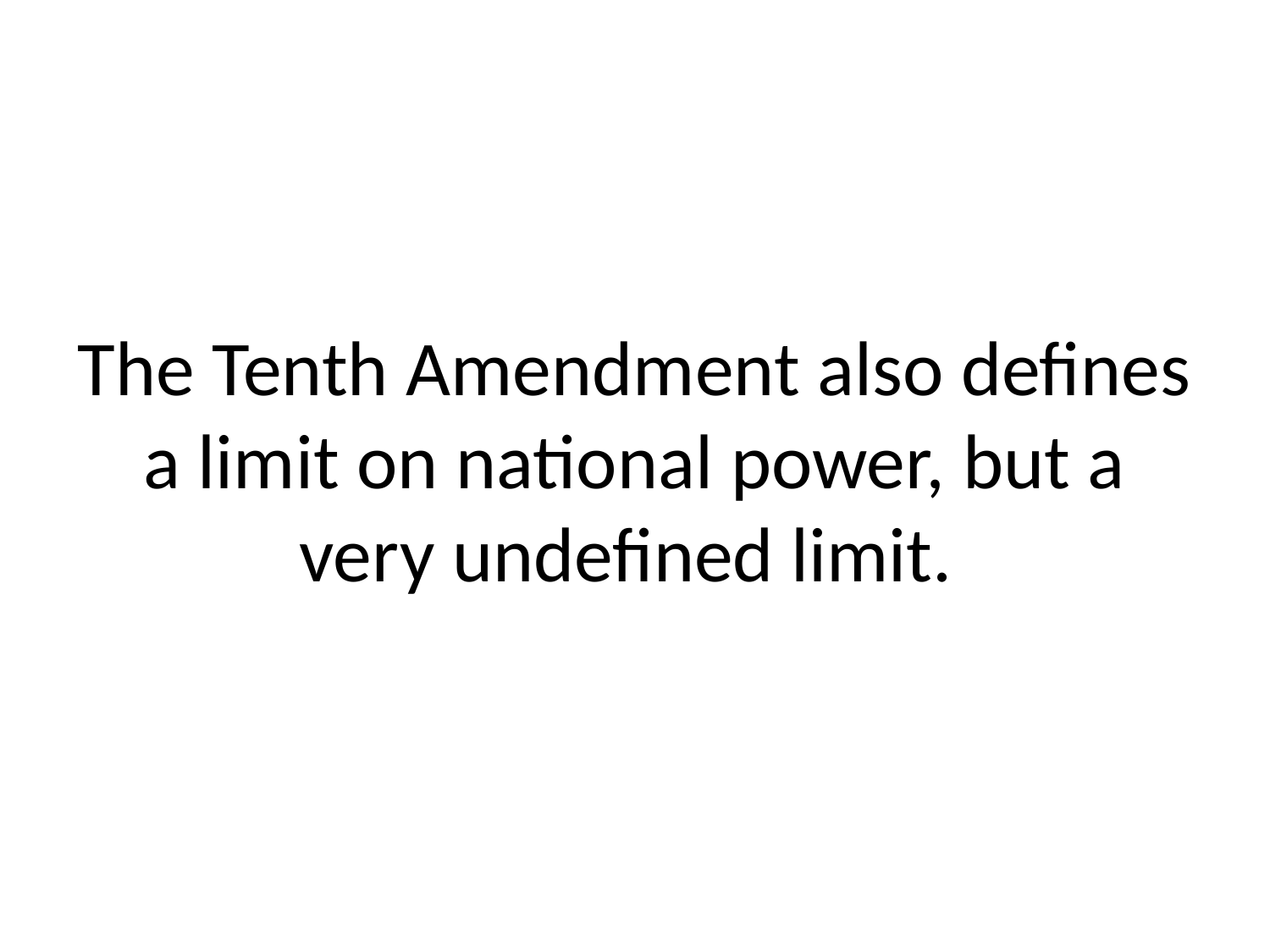

# The Tenth Amendment also defines a limit on national power, but a very undefined limit.